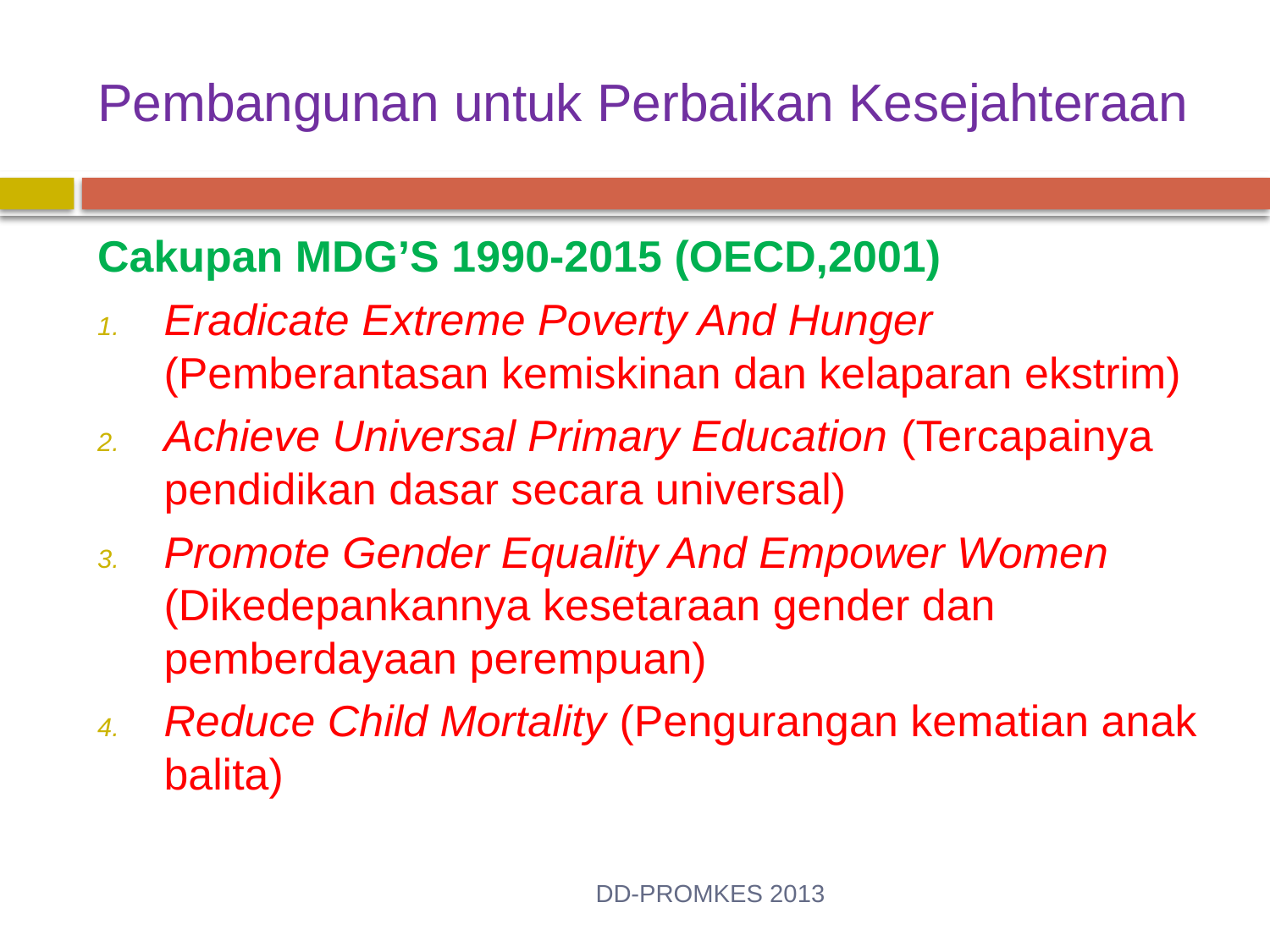

# Pembangunan untuk Perbaikan Kesejahteraan
Cakupan MDG’S 1990-2015 (OECD,2001)
Eradicate Extreme Poverty And Hunger (Pemberantasan kemiskinan dan kelaparan ekstrim)
Achieve Universal Primary Education (Tercapainya pendidikan dasar secara universal)
Promote Gender Equality And Empower Women (Dikedepankannya kesetaraan gender dan pemberdayaan perempuan)
Reduce Child Mortality (Pengurangan kematian anak balita)
DD-PROMKES 2013